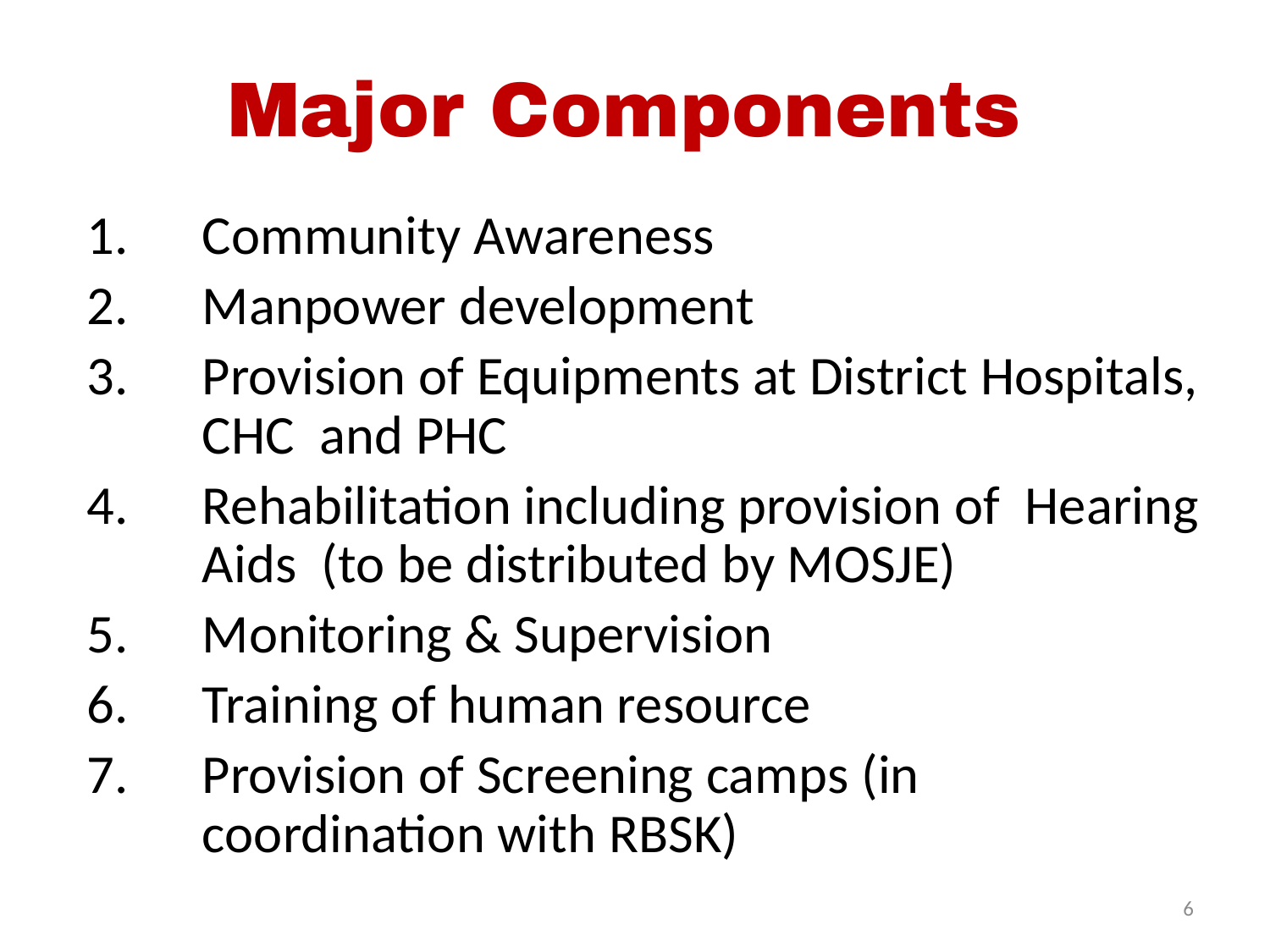

Major Components
Community Awareness
Manpower development
Provision of Equipments at District Hospitals, CHC  and PHC
Rehabilitation including provision of  Hearing Aids  (to be distributed by MOSJE)
Monitoring & Supervision
Training of human resource
Provision of Screening camps (in coordination with RBSK)

6